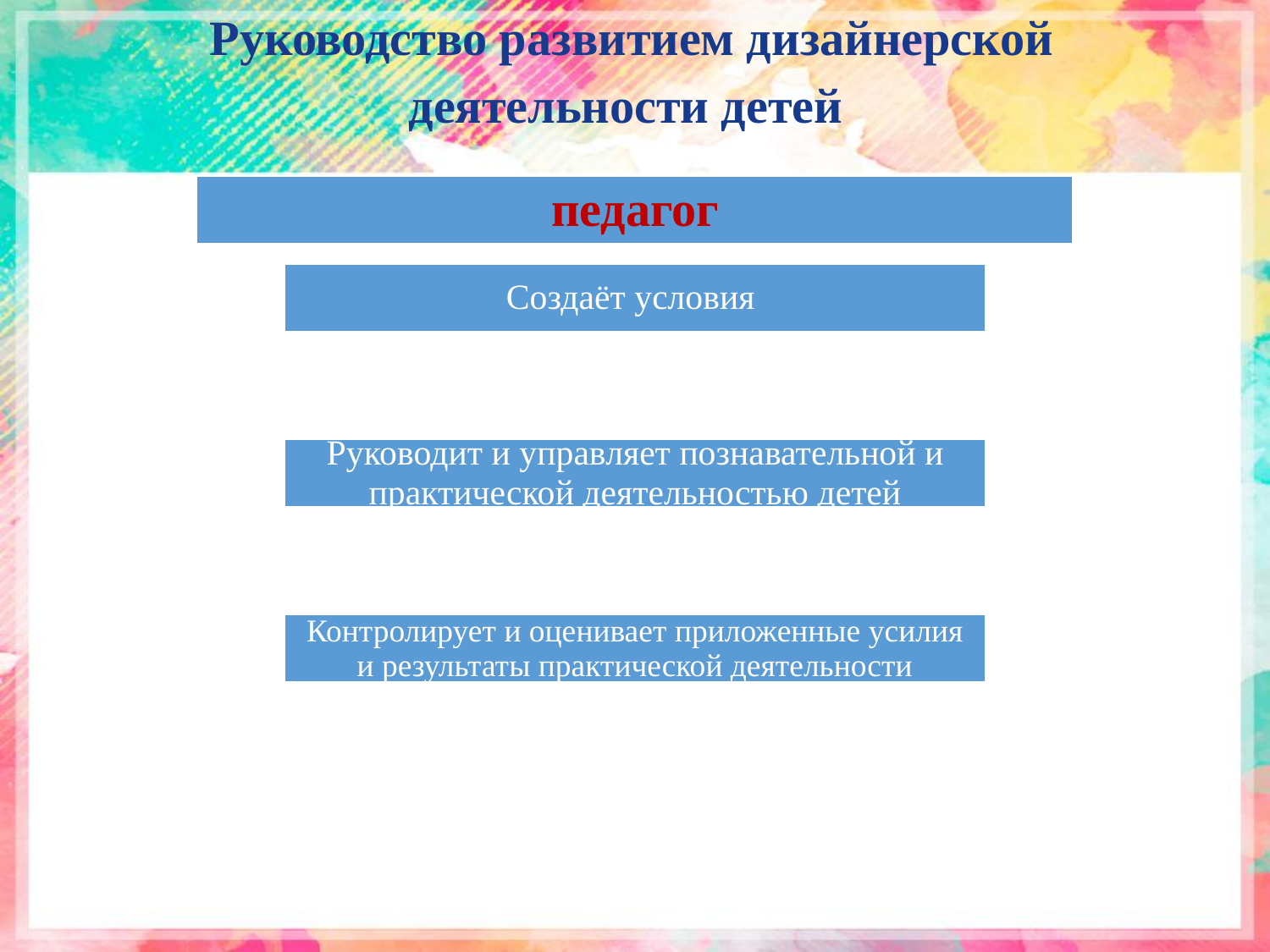

# Руководство развитием дизайнерской деятельности детей
педагог
Создаёт условия
Руководит и управляет познавательной и практической деятельностью детей
Контролирует и оценивает приложенные усилия и результаты практической деятельности